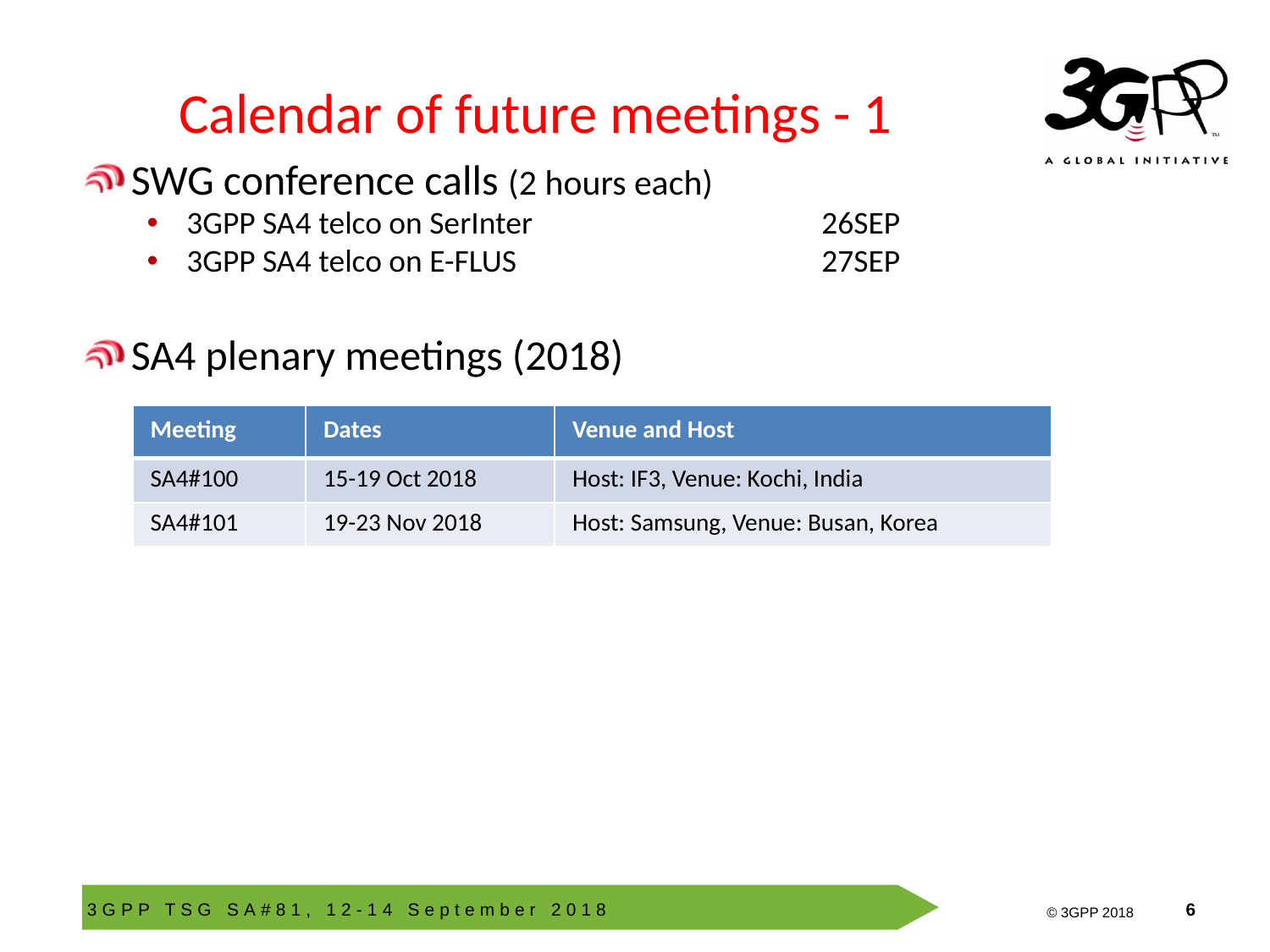

# Calendar of future meetings - 1
SWG conference calls (2 hours each)
3GPP SA4 telco on SerInter		26SEP
3GPP SA4 telco on E-FLUS		27SEP
SA4 plenary meetings (2018)

| Meeting | Dates | Venue and Host |
| --- | --- | --- |
| SA4#100 | 15-19 Oct 2018 | Host: IF3, Venue: Kochi, India |
| SA4#101 | 19-23 Nov 2018 | Host: Samsung, Venue: Busan, Korea |